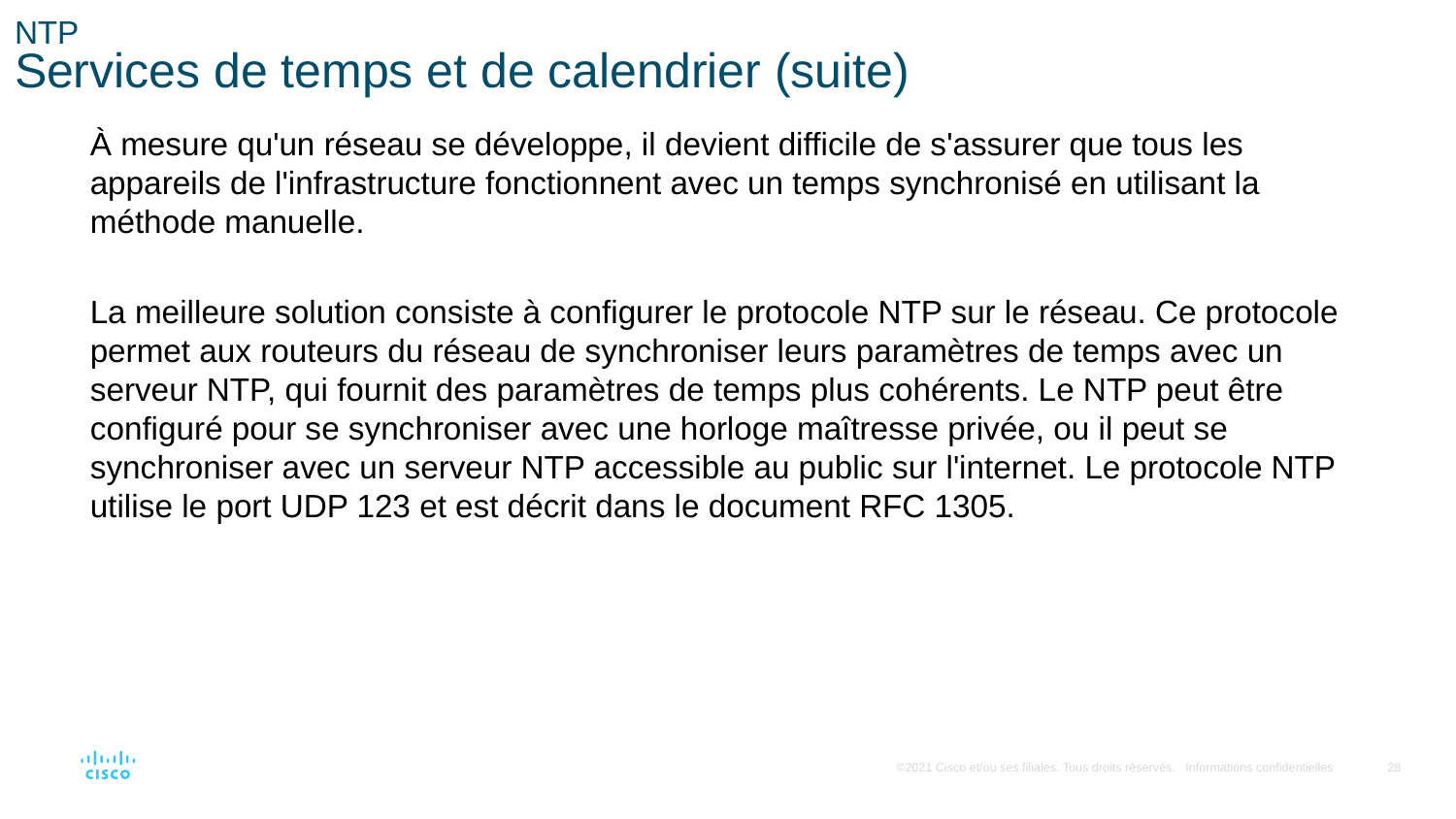

# NTP Services de temps et de calendrier (suite)
À mesure qu'un réseau se développe, il devient difficile de s'assurer que tous les appareils de l'infrastructure fonctionnent avec un temps synchronisé en utilisant la méthode manuelle.

La meilleure solution consiste à configurer le protocole NTP sur le réseau. Ce protocole permet aux routeurs du réseau de synchroniser leurs paramètres de temps avec un serveur NTP, qui fournit des paramètres de temps plus cohérents. Le NTP peut être configuré pour se synchroniser avec une horloge maîtresse privée, ou il peut se synchroniser avec un serveur NTP accessible au public sur l'internet. Le protocole NTP utilise le port UDP 123 et est décrit dans le document RFC 1305.